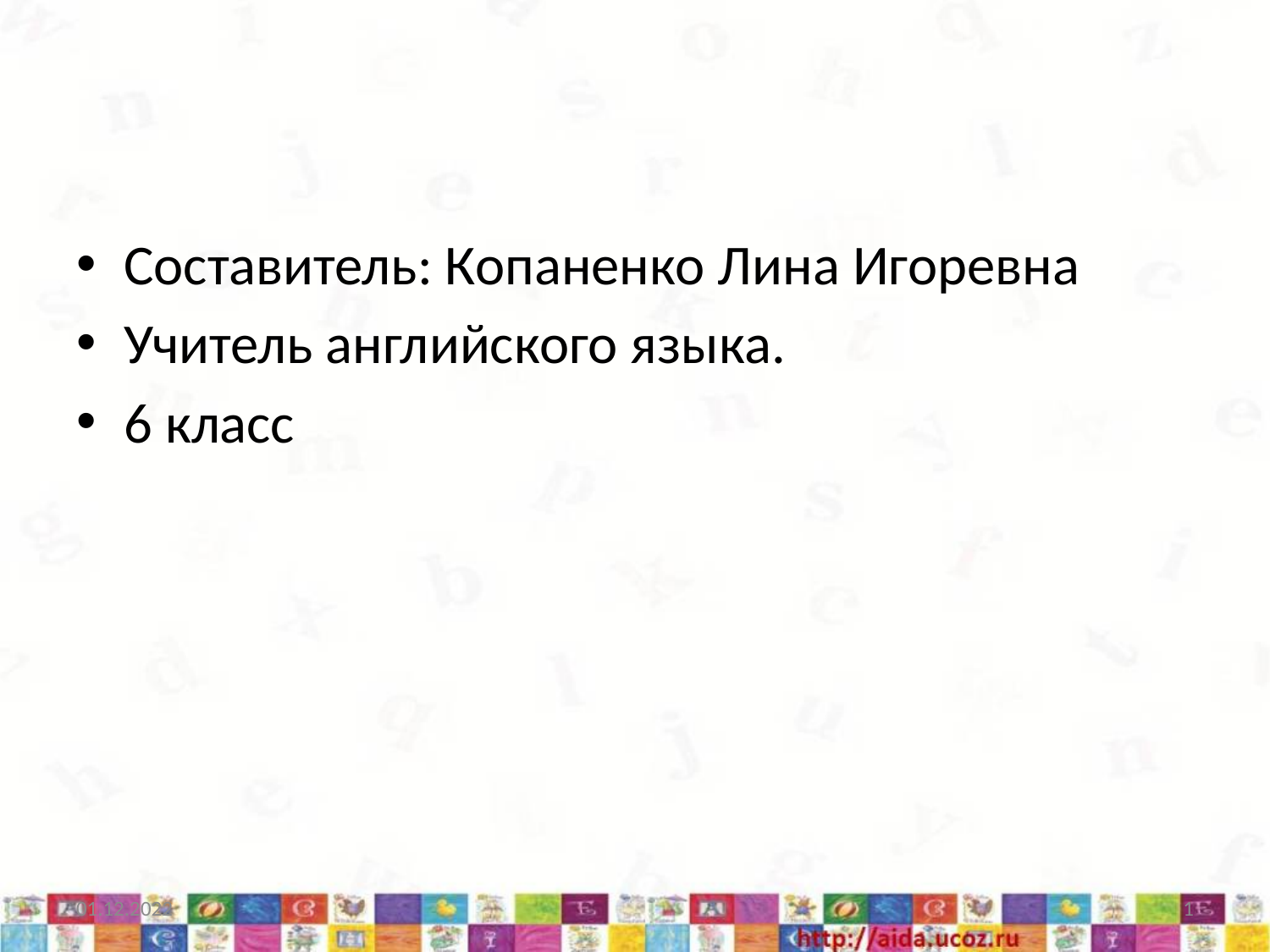

Составитель: Копаненко Лина Игоревна
Учитель английского языка.
6 класс
01.12.2022
1